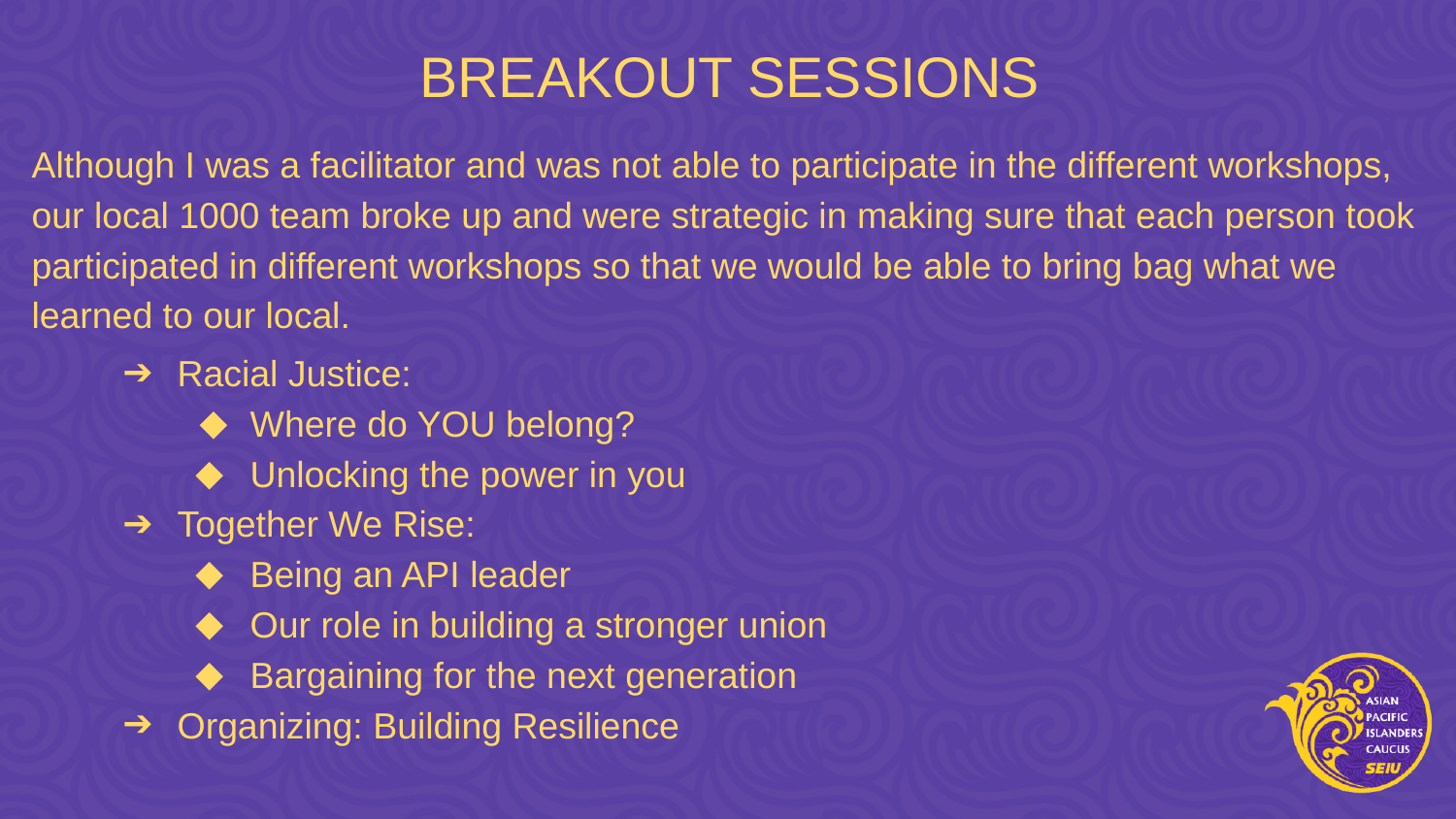

# BREAKOUT SESSIONS
Although I was a facilitator and was not able to participate in the different workshops, our local 1000 team broke up and were strategic in making sure that each person took participated in different workshops so that we would be able to bring bag what we learned to our local.
Racial Justice:
Where do YOU belong?
Unlocking the power in you
Together We Rise:
Being an API leader
Our role in building a stronger union
Bargaining for the next generation
Organizing: Building Resilience